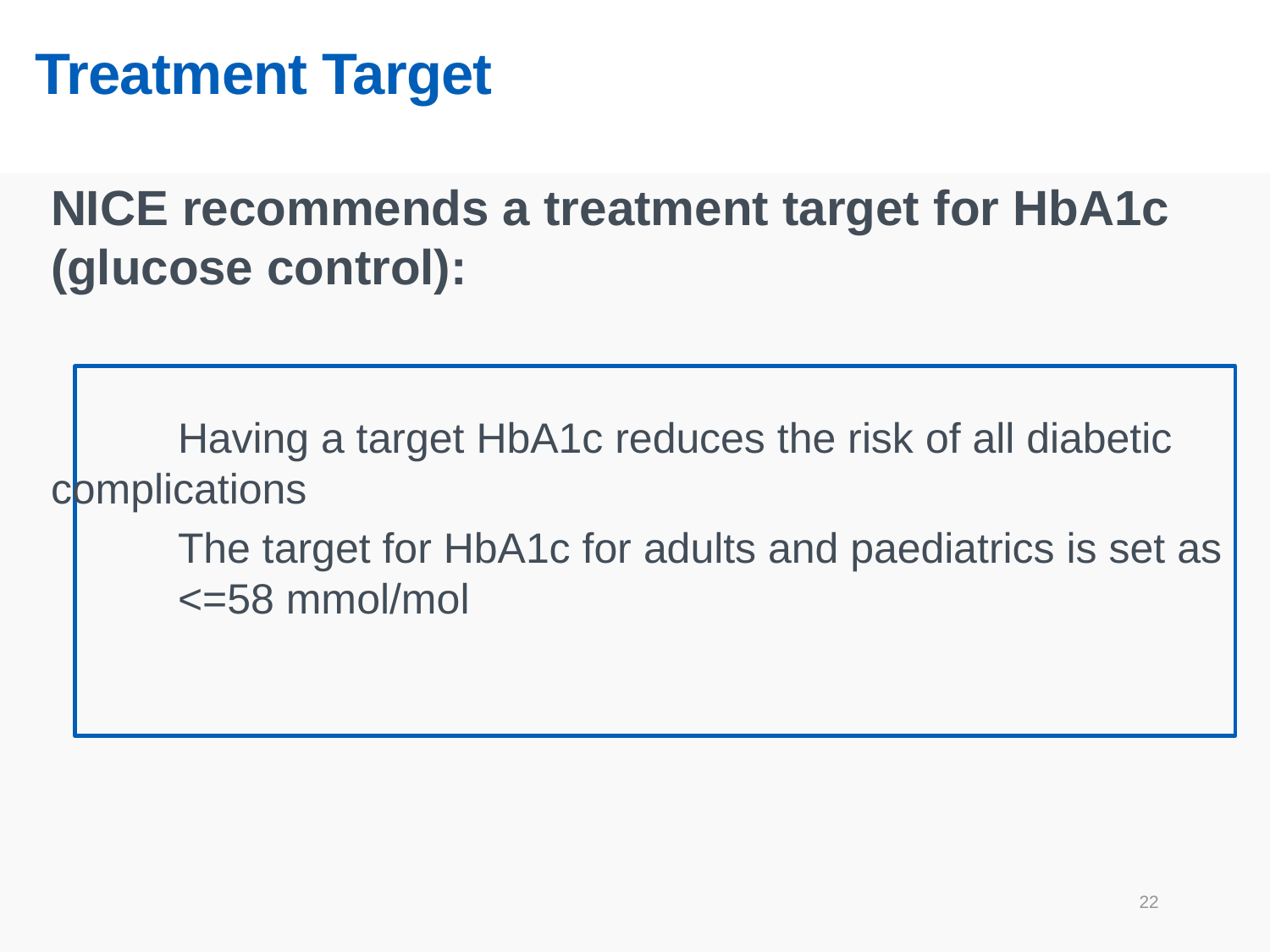

# Treatment Target
NICE recommends a treatment target for HbA1c (glucose control):

	Having a target HbA1c reduces the risk of all diabetic 	complications
	The target for HbA1c for adults and paediatrics is set as 	<=58 mmol/mol

22